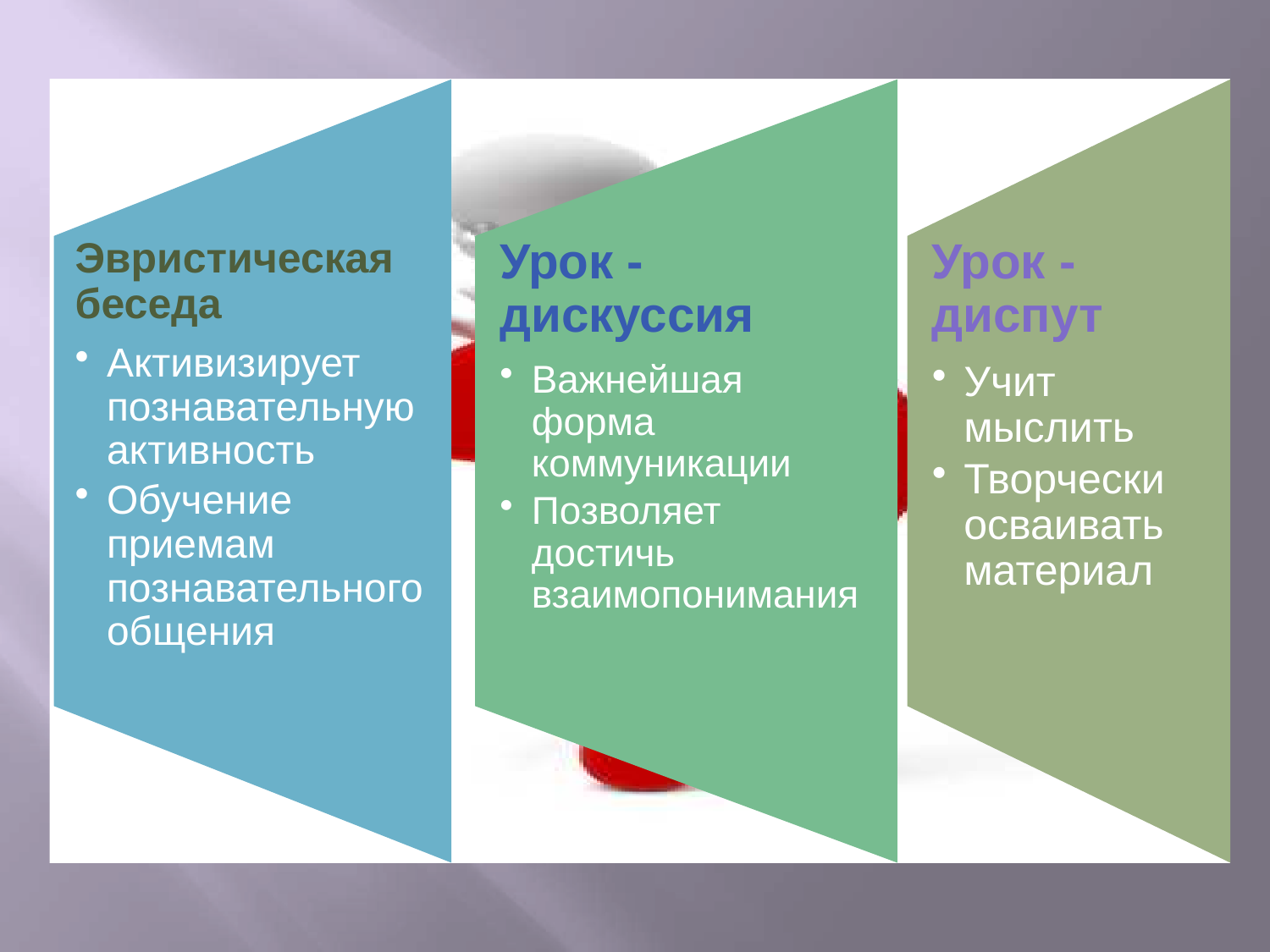

Урок -  диспут
Учит мыслить
Творчески осваивать материал
Урок - дискуссия
Важнейшая форма коммуникации
Позволяет достичь взаимопонимания
Эвристическая беседа
Активизирует познавательную активность
Обучение приемам познавательного общения